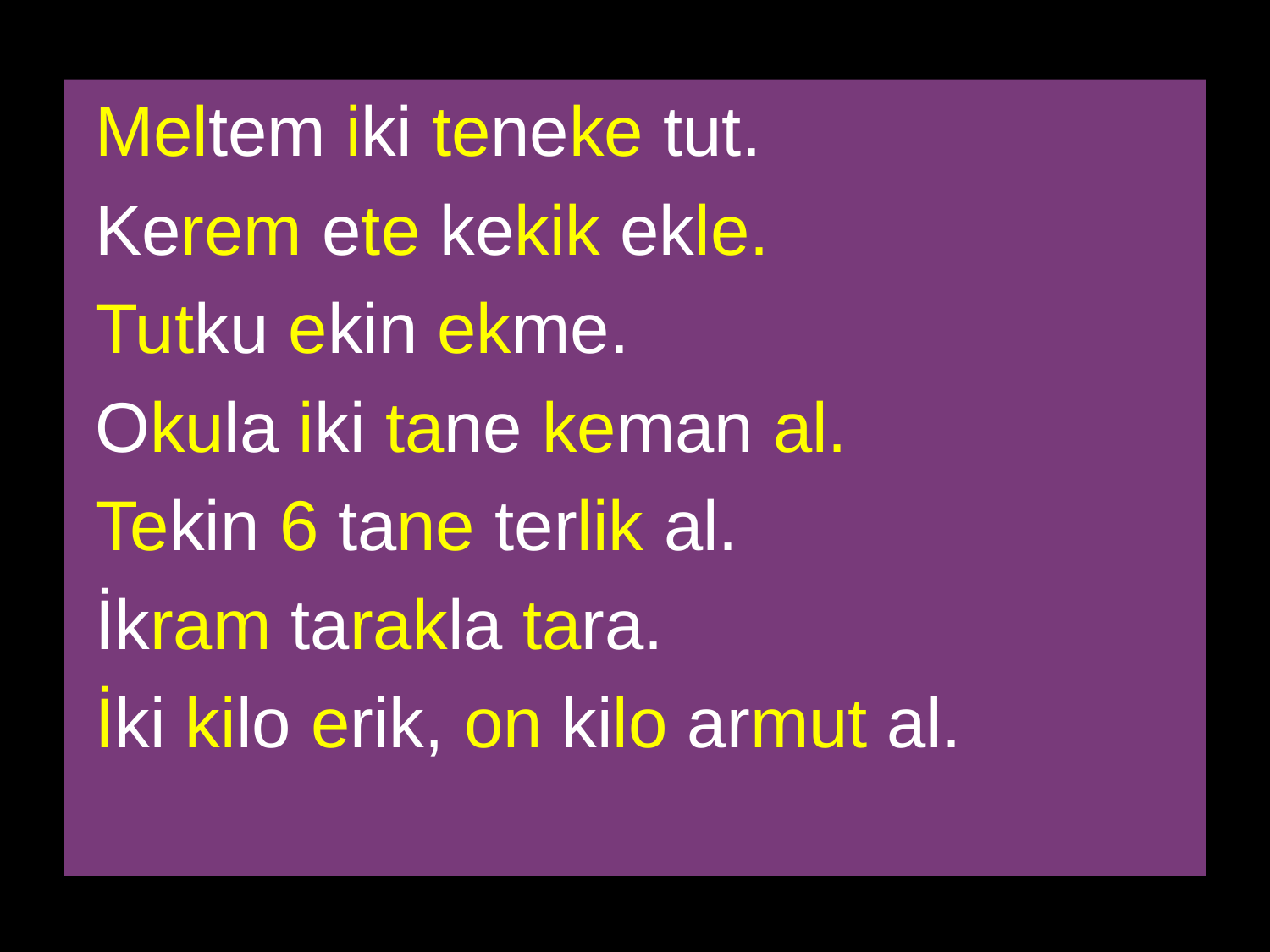

Meltem iki teneke tut.
Kerem ete kekik ekle.
Tutku ekin ekme.
Okula iki tane keman al.
Tekin 6 tane terlik al.
İkram tarakla tara.
İki kilo erik, on kilo armut al.